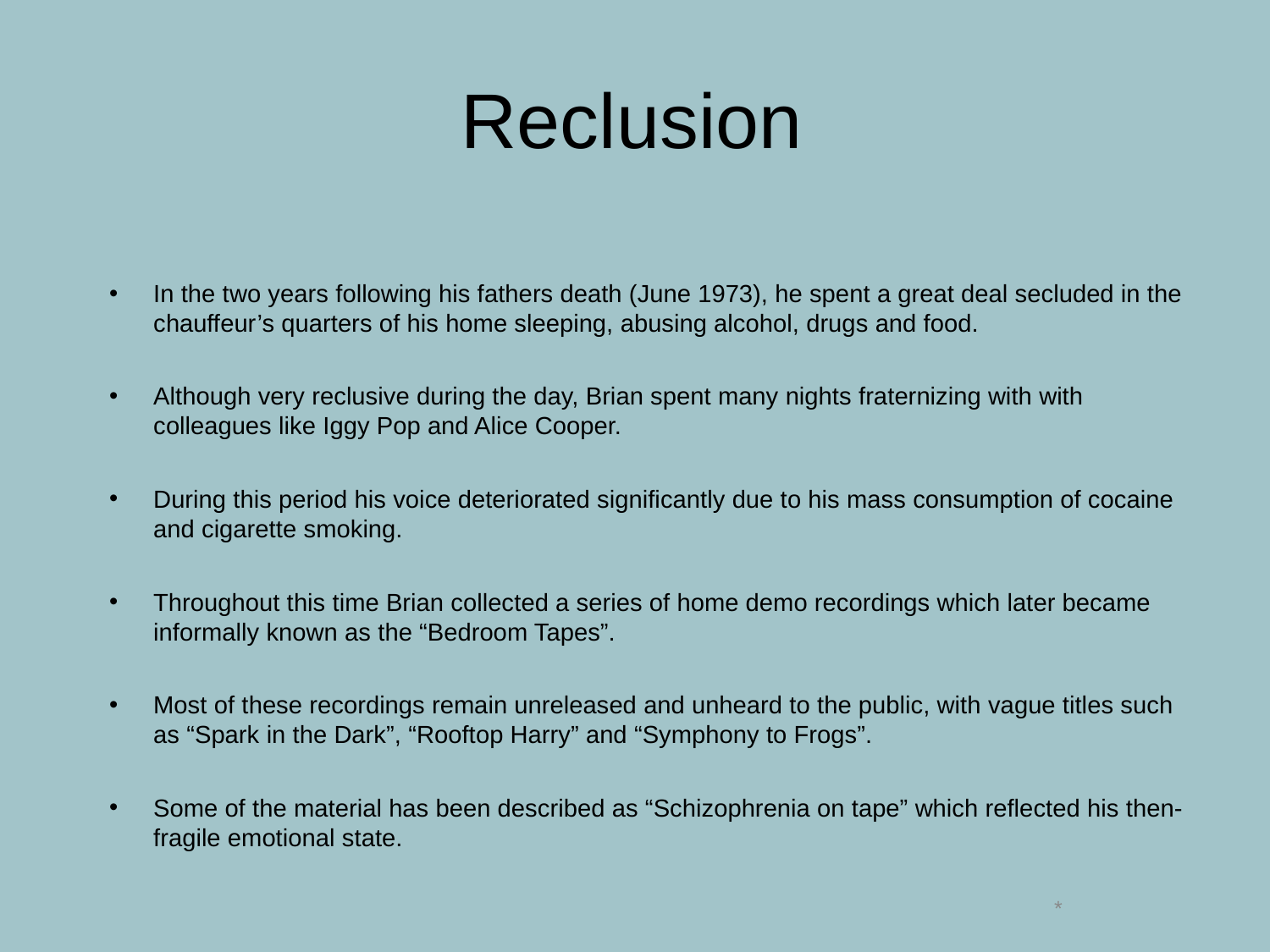

# Reclusion

In the two years following his fathers death (June 1973), he spent a great deal secluded in the chauffeur’s quarters of his home sleeping, abusing alcohol, drugs and food.

Although very reclusive during the day, Brian spent many nights fraternizing with with colleagues like Iggy Pop and Alice Cooper.

During this period his voice deteriorated significantly due to his mass consumption of cocaine and cigarette smoking.

Throughout this time Brian collected a series of home demo recordings which later became informally known as the “Bedroom Tapes”.

Most of these recordings remain unreleased and unheard to the public, with vague titles such as “Spark in the Dark”, “Rooftop Harry” and “Symphony to Frogs”.

Some of the material has been described as “Schizophrenia on tape” which reflected his then-fragile emotional state.